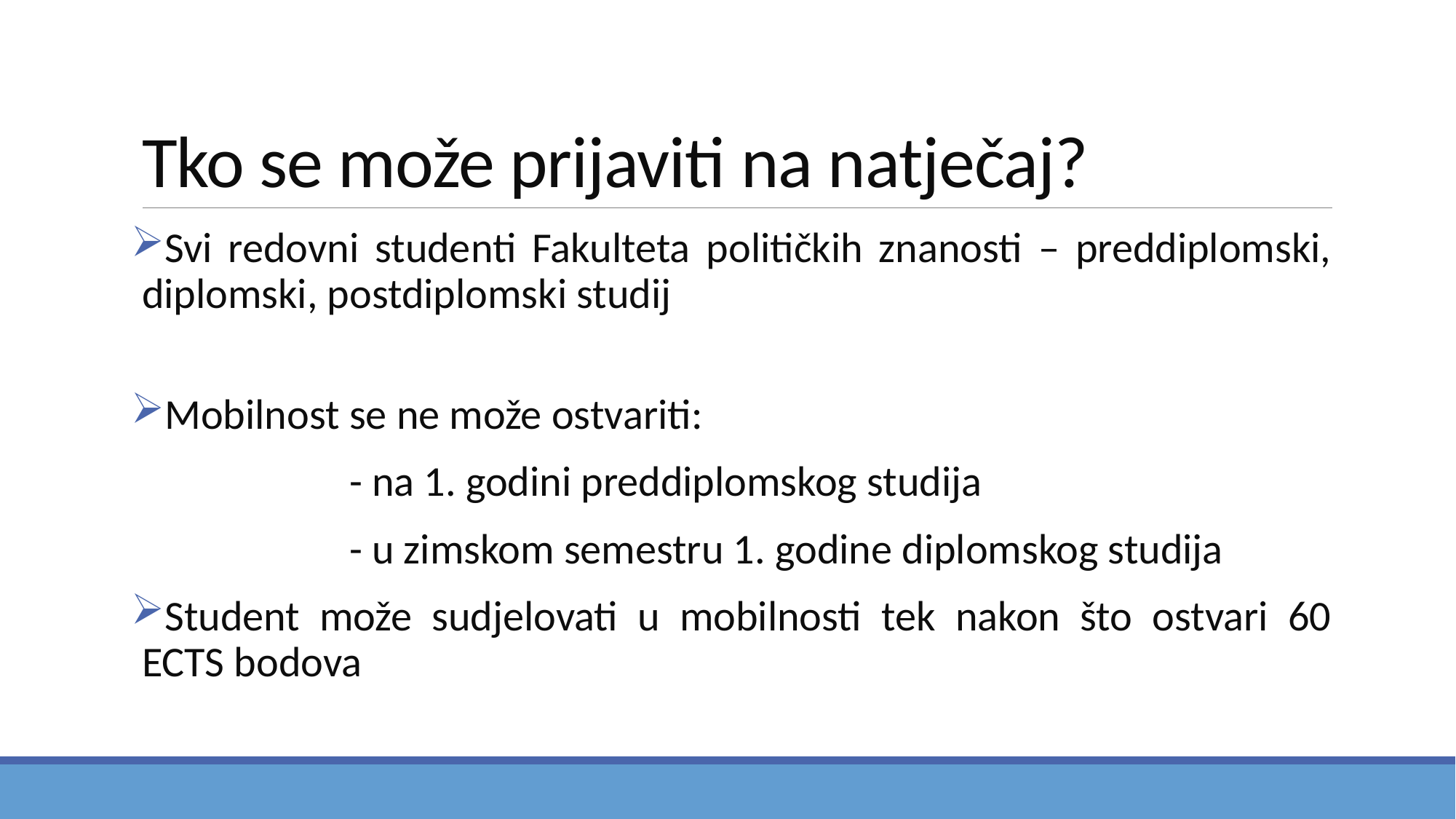

# Tko se može prijaviti na natječaj?
Svi redovni studenti Fakulteta političkih znanosti – preddiplomski, diplomski, postdiplomski studij

Mobilnost se ne može ostvariti:
		- na 1. godini preddiplomskog studija
		- u zimskom semestru 1. godine diplomskog studija
Student može sudjelovati u mobilnosti tek nakon što ostvari 60 ECTS bodova